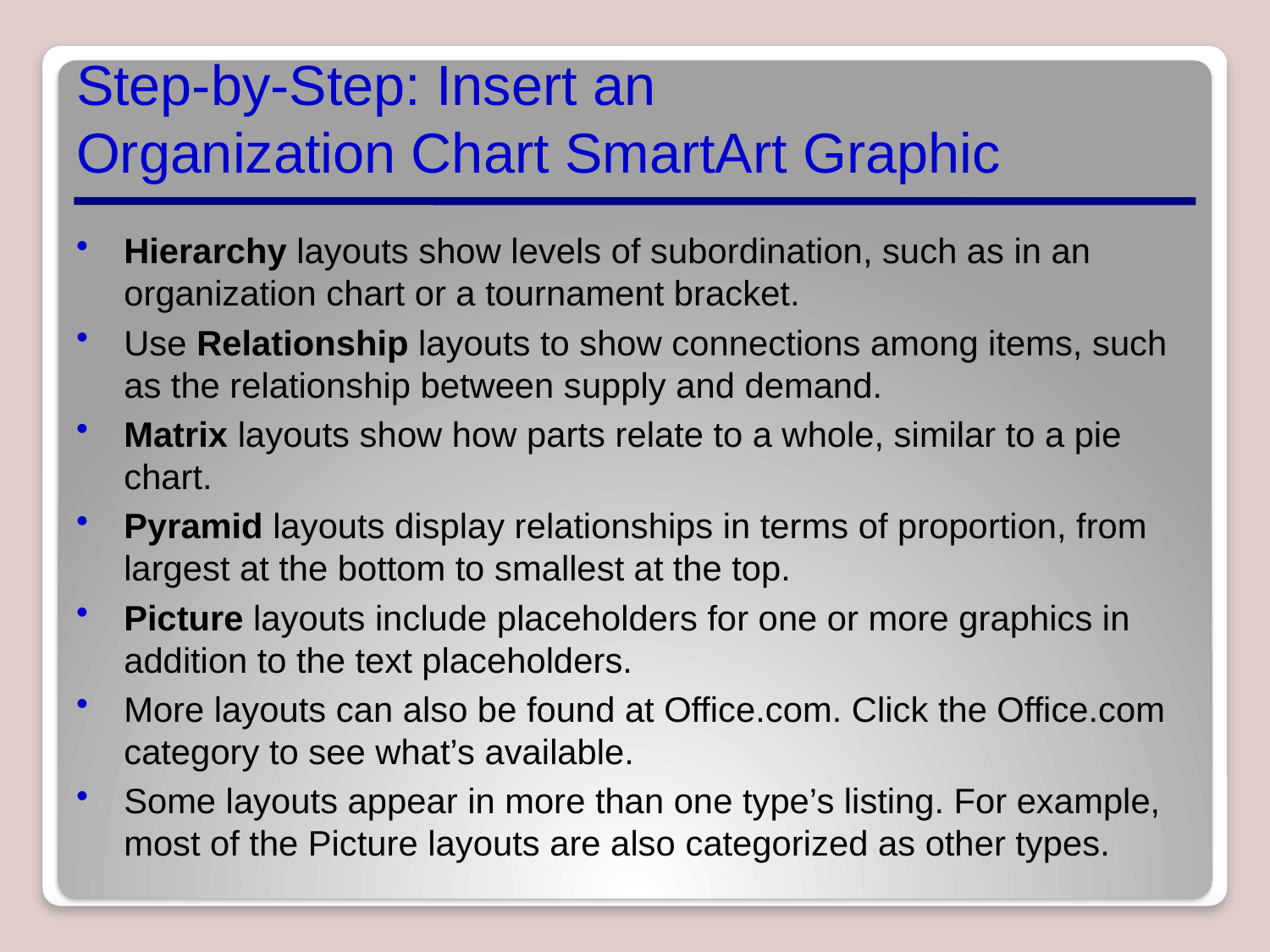

# Step-by-Step: Insert an Organization Chart SmartArt Graphic
Hierarchy layouts show levels of subordination, such as in an organization chart or a tournament bracket.
Use Relationship layouts to show connections among items, such as the relationship between supply and demand.
Matrix layouts show how parts relate to a whole, similar to a pie chart.
Pyramid layouts display relationships in terms of proportion, from largest at the bottom to smallest at the top.
Picture layouts include placeholders for one or more graphics in addition to the text placeholders.
More layouts can also be found at Office.com. Click the Office.com category to see what’s available.
Some layouts appear in more than one type’s listing. For example, most of the Picture layouts are also categorized as other types.